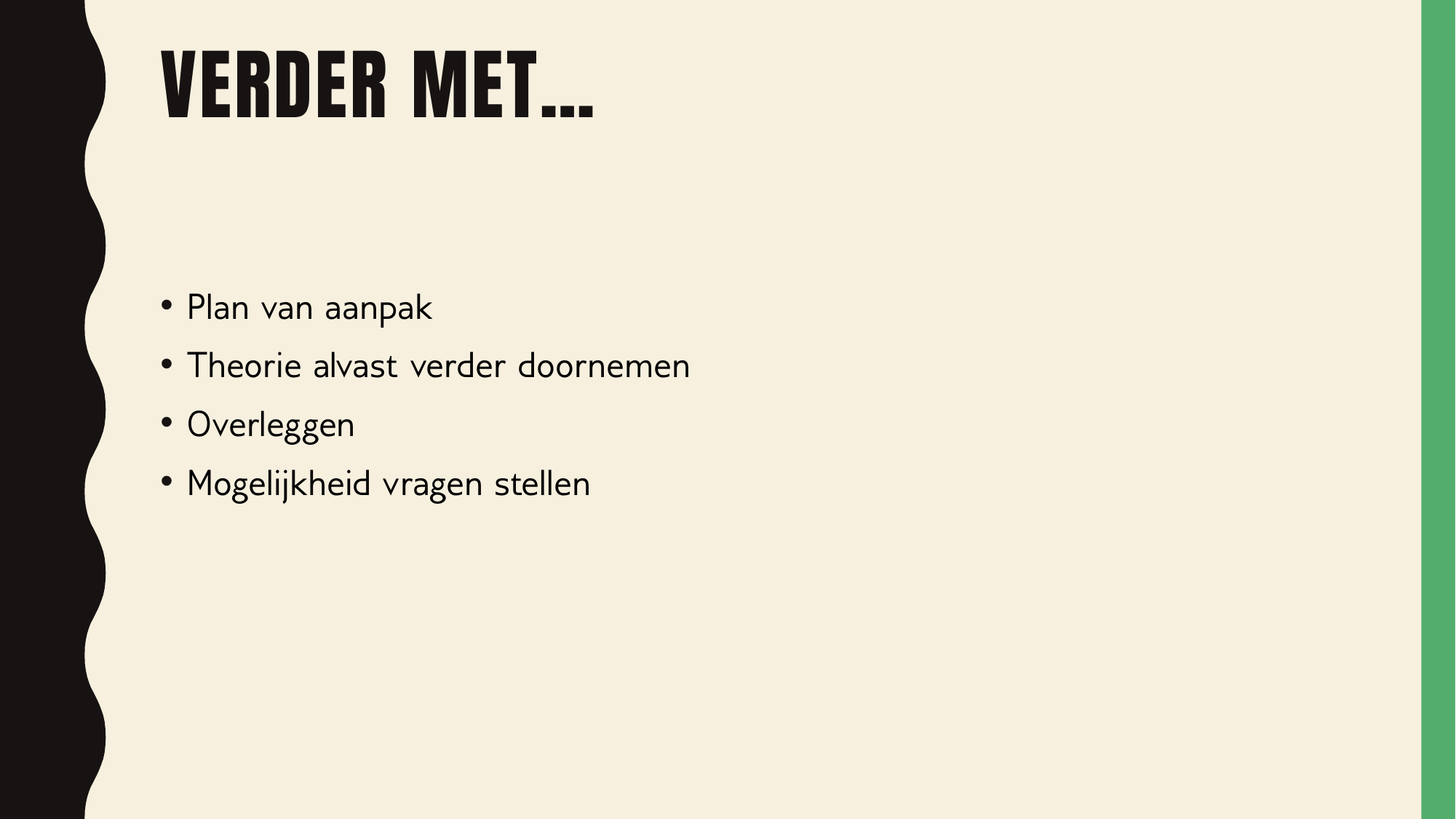

# Verder met…
Plan van aanpak
Theorie alvast verder doornemen
Overleggen
Mogelijkheid vragen stellen